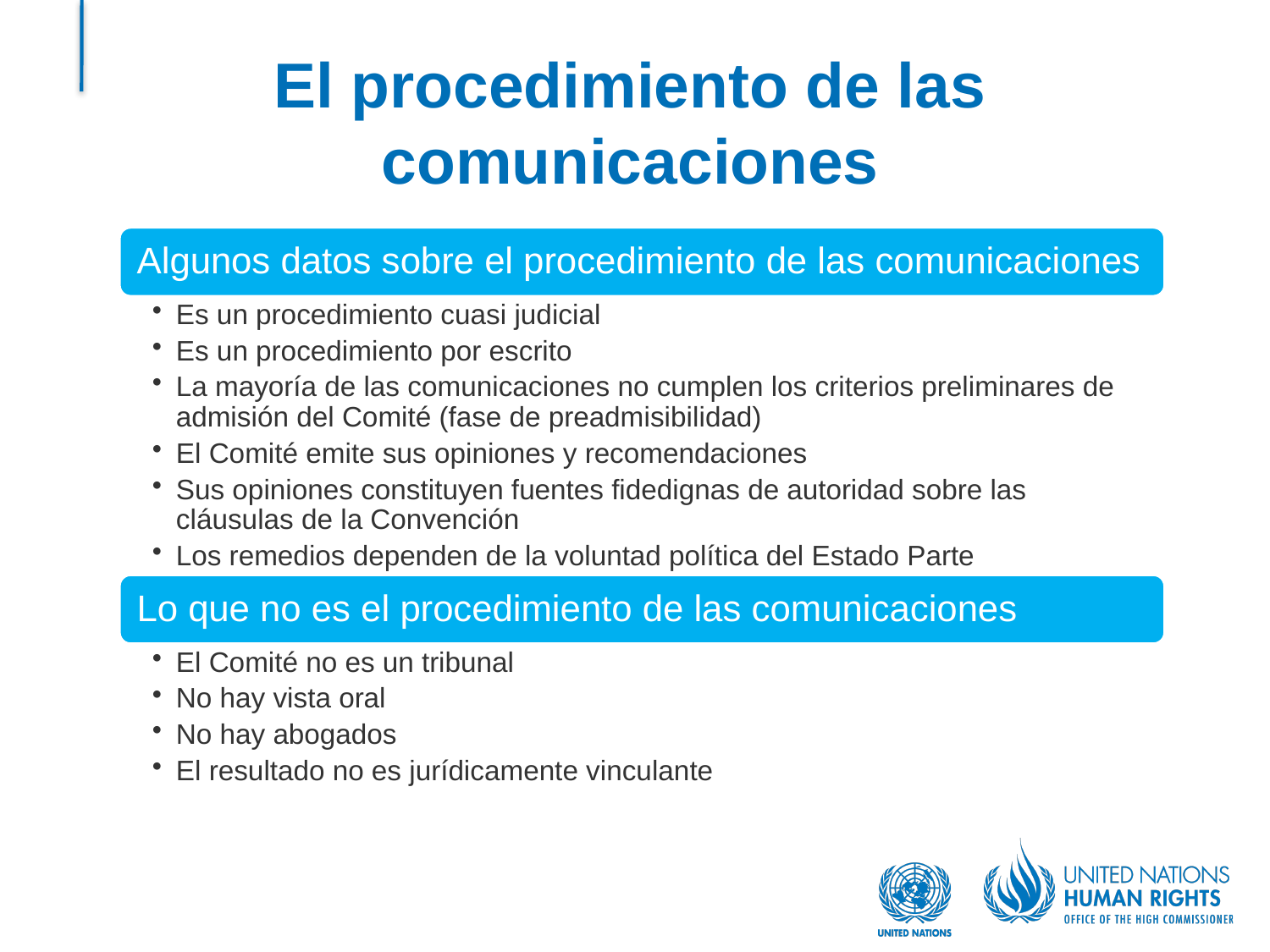

# El procedimiento de las comunicaciones

Algunos datos sobre el procedimiento de las comunicaciones
Es un procedimiento cuasi judicial
Es un procedimiento por escrito
La mayoría de las comunicaciones no cumplen los criterios preliminares de admisión del Comité (fase de preadmisibilidad)
El Comité emite sus opiniones y recomendaciones
Sus opiniones constituyen fuentes fidedignas de autoridad sobre las cláusulas de la Convención
Los remedios dependen de la voluntad política del Estado Parte
Lo que no es el procedimiento de las comunicaciones
El Comité no es un tribunal
No hay vista oral
No hay abogados
El resultado no es jurídicamente vinculante